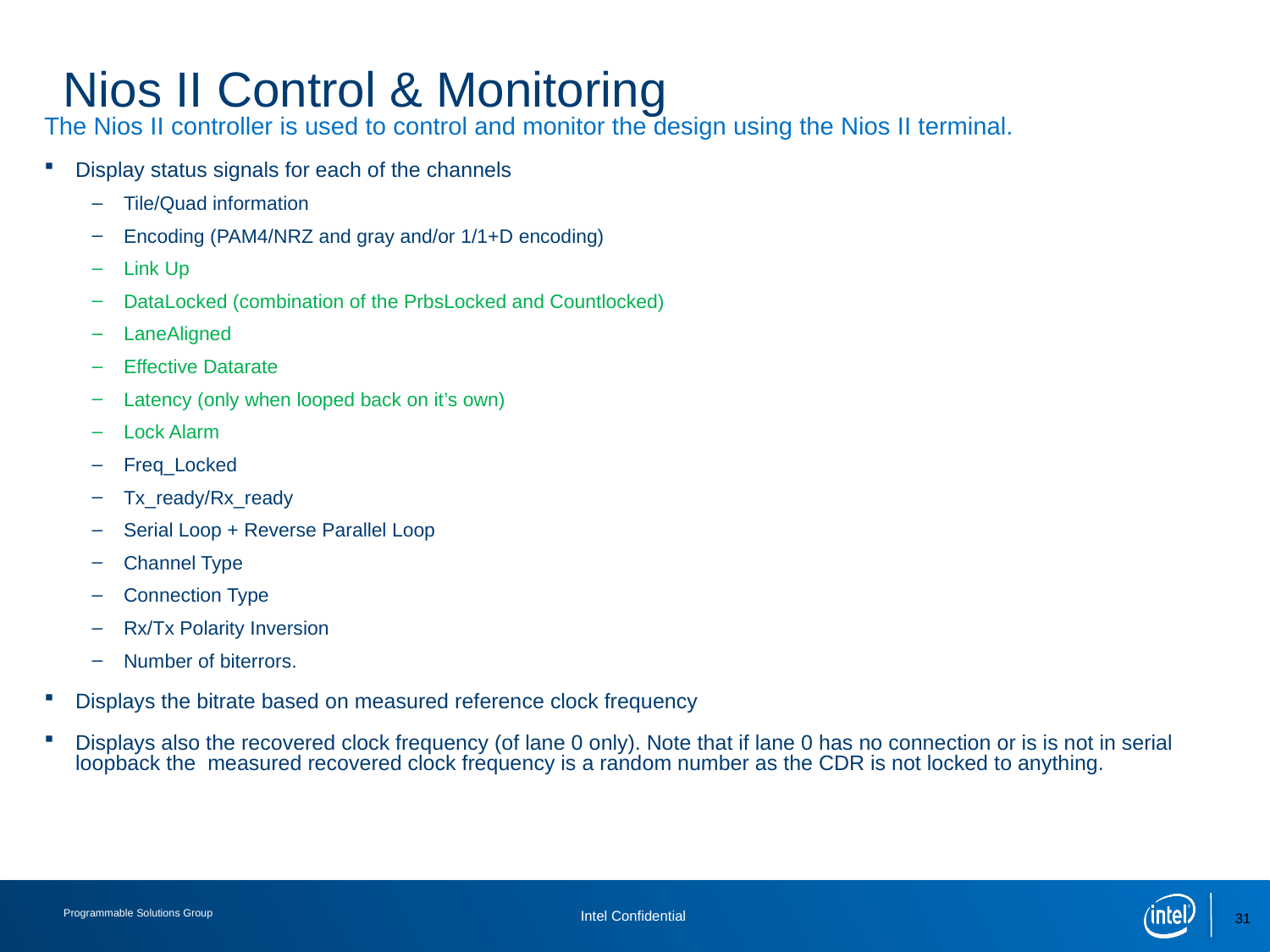

# Nios II Control & Monitoring
The Nios II controller is used to control and monitor the design using the Nios II terminal.
Display status signals for each of the channels
Tile/Quad information
Encoding (PAM4/NRZ and gray and/or 1/1+D encoding)
Link Up
DataLocked (combination of the PrbsLocked and Countlocked)
LaneAligned
Effective Datarate
Latency (only when looped back on it’s own)
Lock Alarm
Freq_Locked
Tx_ready/Rx_ready
Serial Loop + Reverse Parallel Loop
Channel Type
Connection Type
Rx/Tx Polarity Inversion
Number of biterrors.
Displays the bitrate based on measured reference clock frequency
Displays also the recovered clock frequency (of lane 0 only). Note that if lane 0 has no connection or is is not in serial loopback the  measured recovered clock frequency is a random number as the CDR is not locked to anything.

31